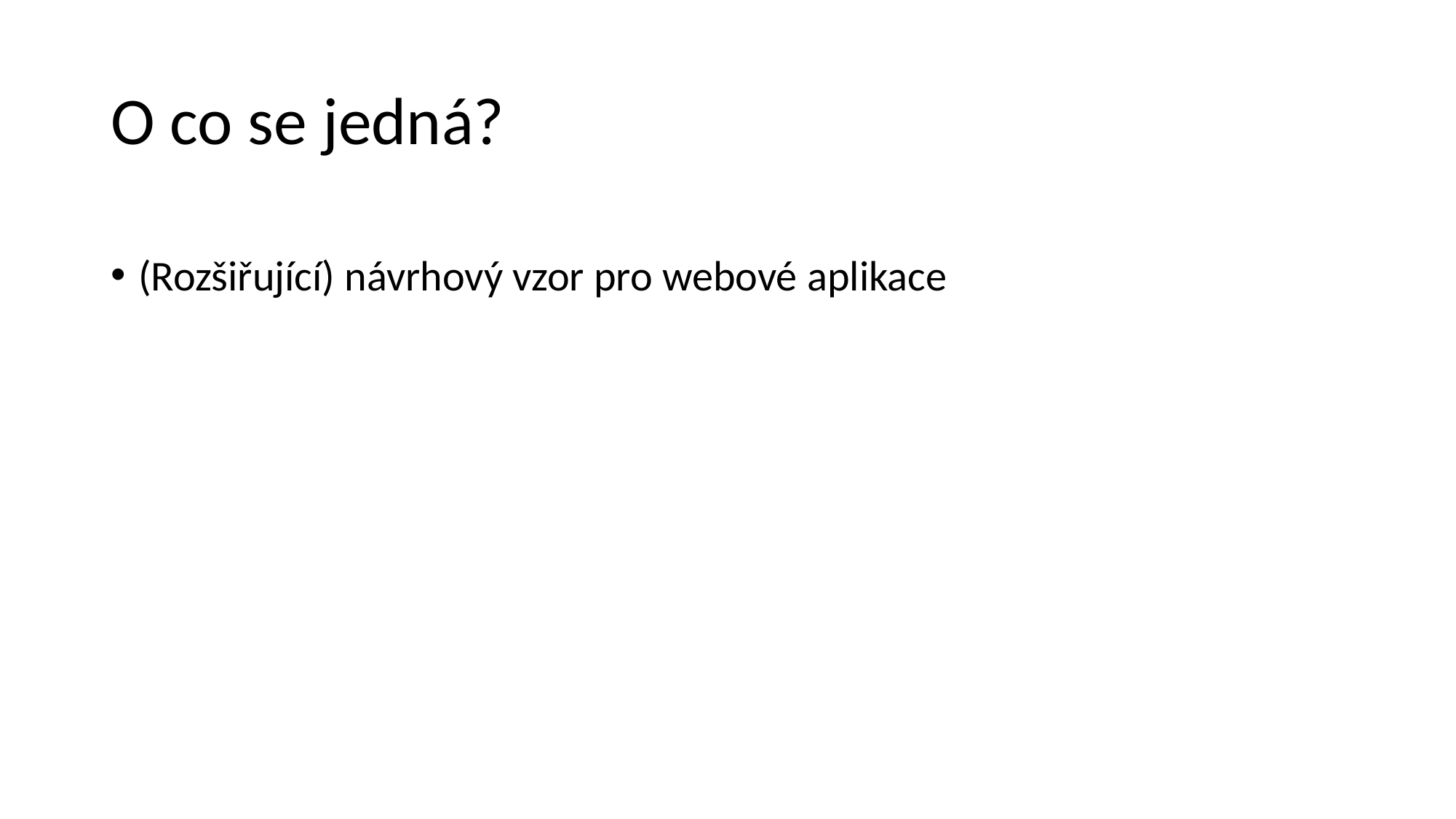

# O co se jedná?

(Rozšiřující) návrhový vzor pro webové aplikace